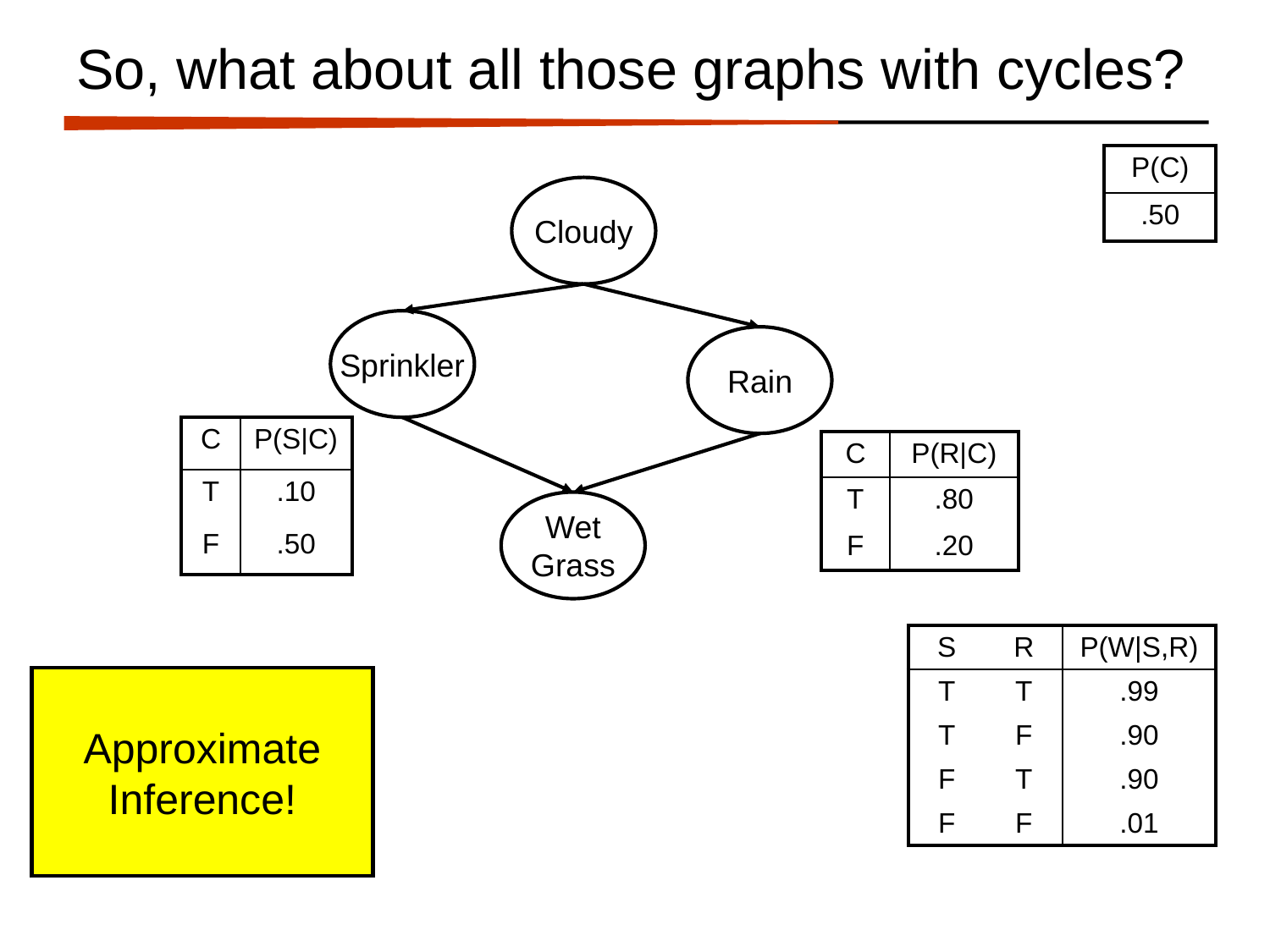

# So, what about all those graphs with cycles?
| P(C) |
| --- |
| .50 |
Cloudy
Sprinkler
Rain
| C | P(S|C) |
| --- | --- |
| T | .10 |
| F | .50 |
| C | P(R|C) |
| --- | --- |
| T | .80 |
| F | .20 |
Wet
Grass
| S | R | P(W|S,R) |
| --- | --- | --- |
| T | T | .99 |
| T | F | .90 |
| F | T | .90 |
| F | F | .01 |
Approximate
Inference!